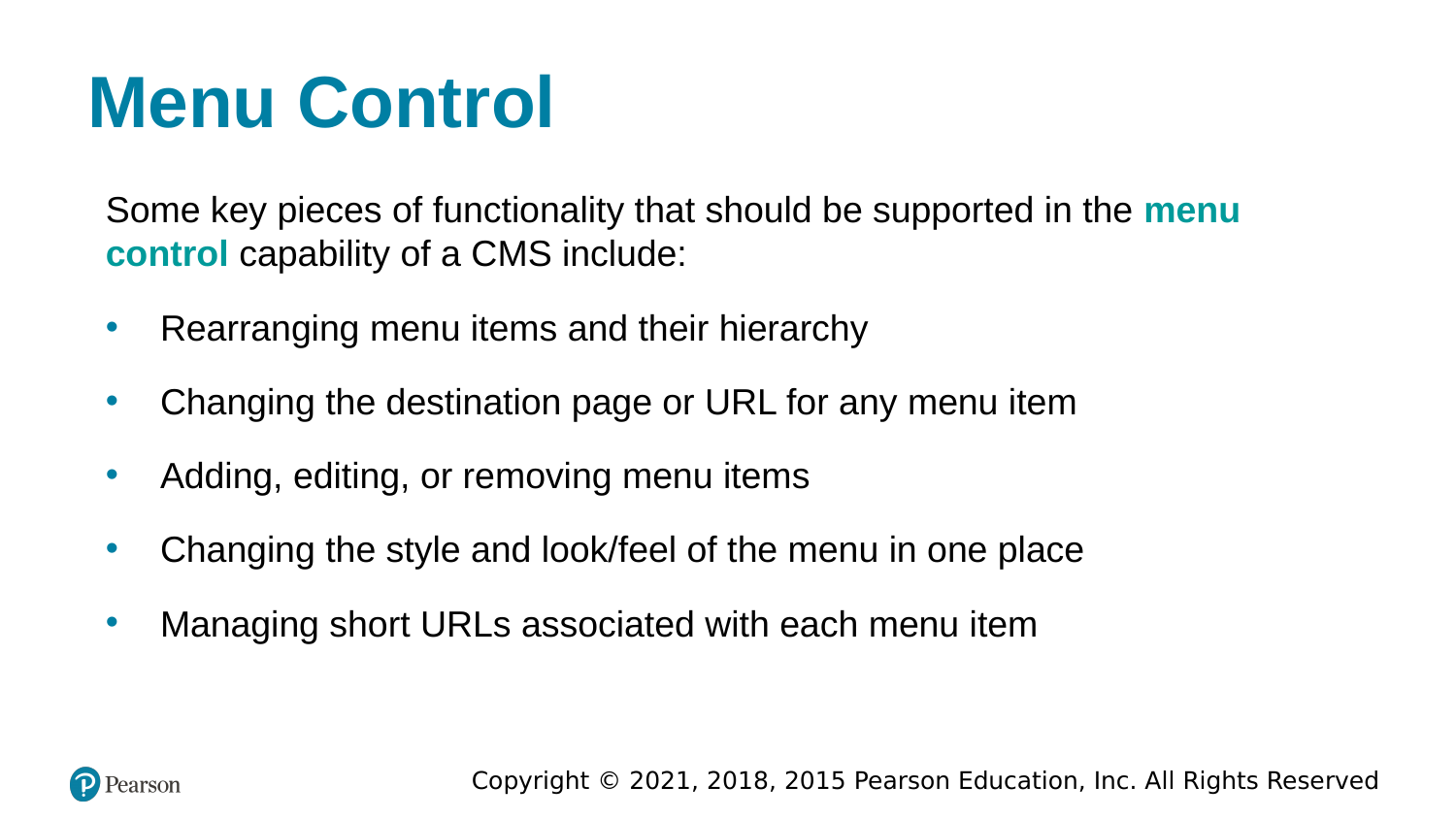

# Menu Control
Some key pieces of functionality that should be supported in the menu control capability of a CMS include:
Rearranging menu items and their hierarchy
Changing the destination page or URL for any menu item
Adding, editing, or removing menu items
Changing the style and look/feel of the menu in one place
Managing short URLs associated with each menu item